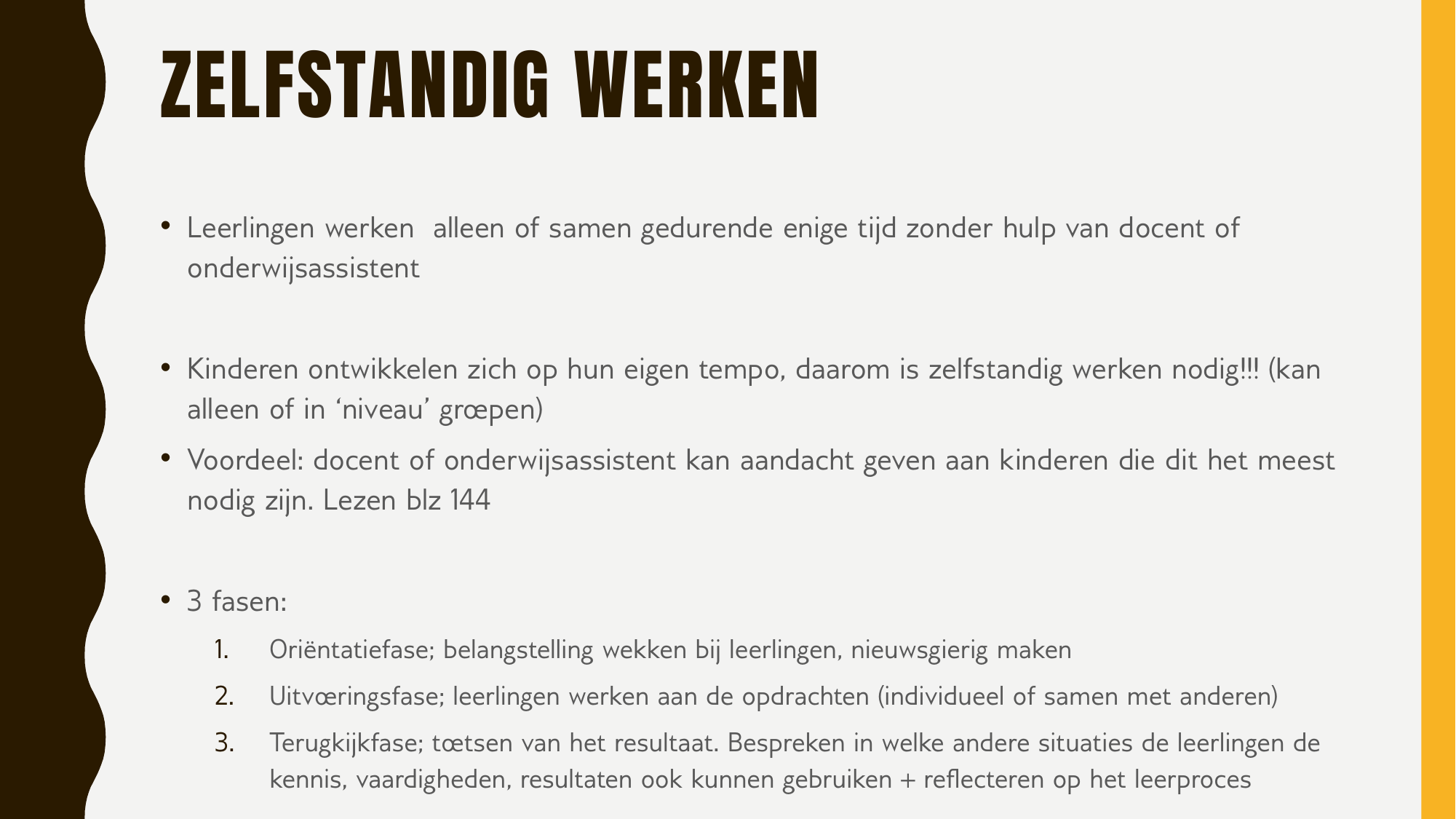

# Zelfstandig werken
Leerlingen werken  alleen of samen gedurende enige tijd zonder hulp van docent of onderwijsassistent

Kinderen ontwikkelen zich op hun eigen tempo, daarom is zelfstandig werken nodig!!! (kan alleen of in ‘niveau’ groepen)
Voordeel: docent of onderwijsassistent kan aandacht geven aan kinderen die dit het meest nodig zijn. Lezen blz 144

3 fasen:
Oriëntatiefase; belangstelling wekken bij leerlingen, nieuwsgierig maken
Uitvoeringsfase; leerlingen werken aan de opdrachten (individueel of samen met anderen)
Terugkijkfase; toetsen van het resultaat. Bespreken in welke andere situaties de leerlingen de kennis, vaardigheden, resultaten ook kunnen gebruiken + reflecteren op het leerproces